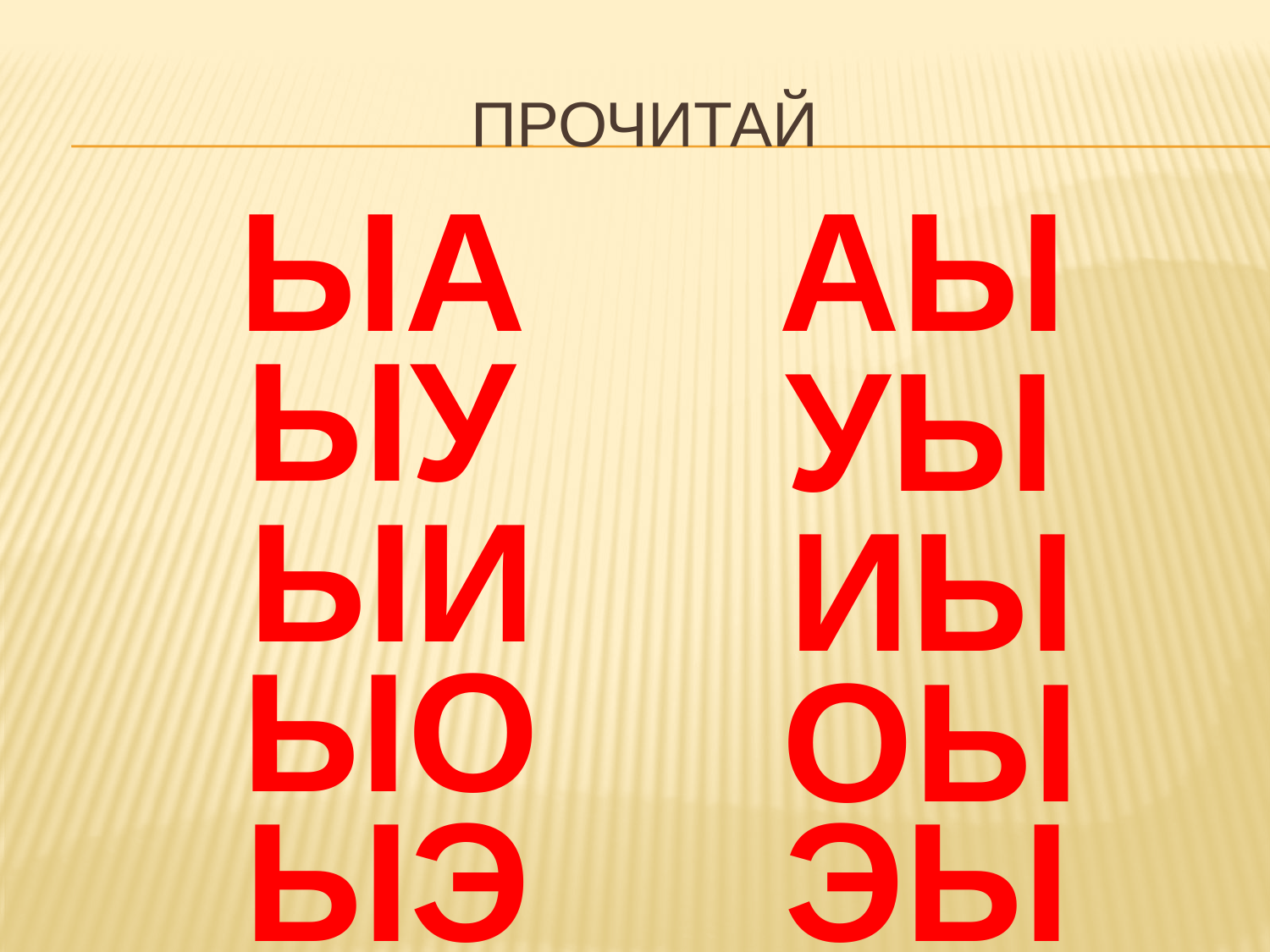

# Прочитай
ЫА
АЫ
ЫУ
УЫ
ЫИ
ИЫ
ЫО
ОЫ
ЫЭ
ЭЫ